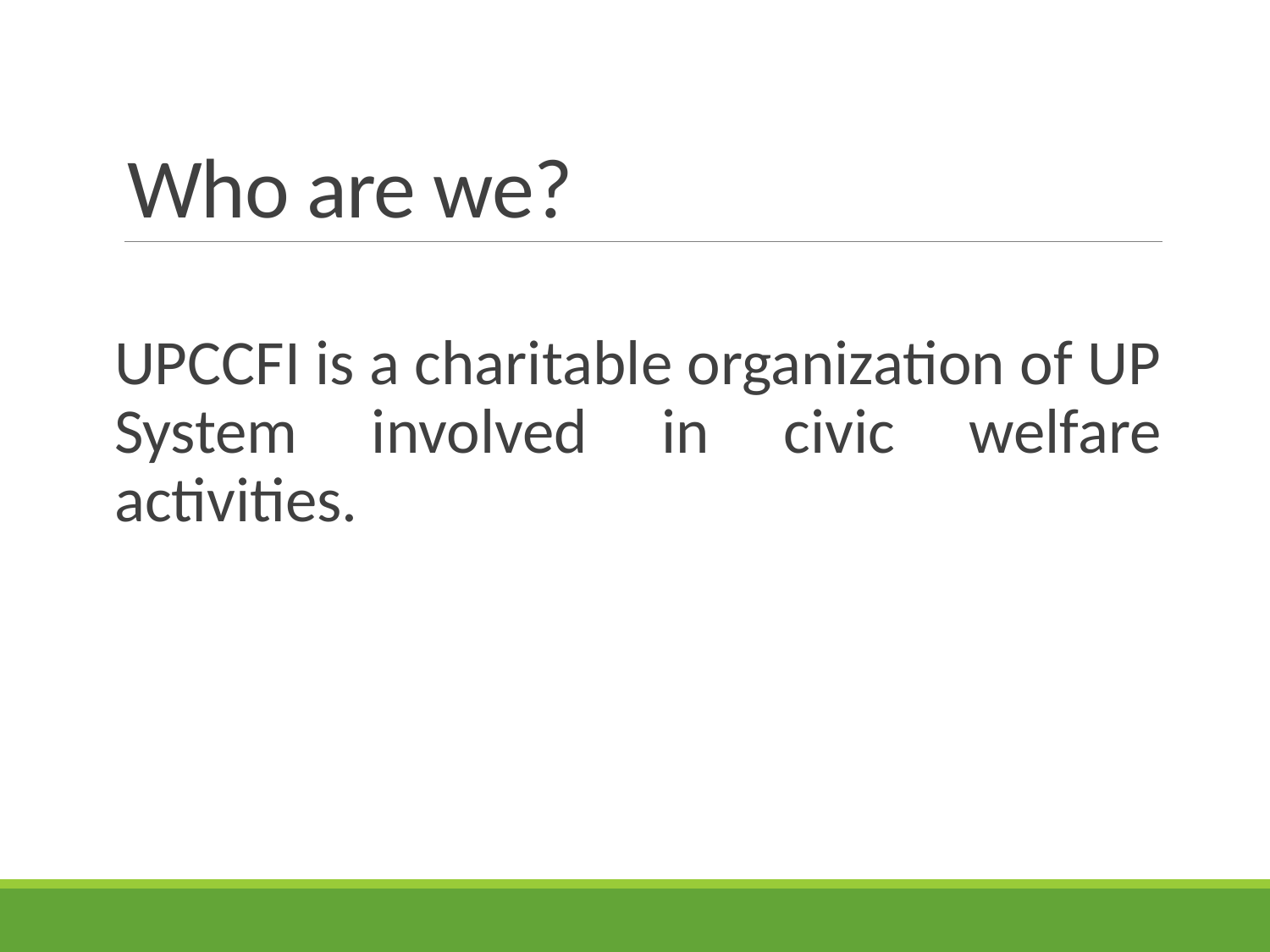

# Who are we?

UPCCFI is a charitable organization of UP System involved in civic welfare activities.